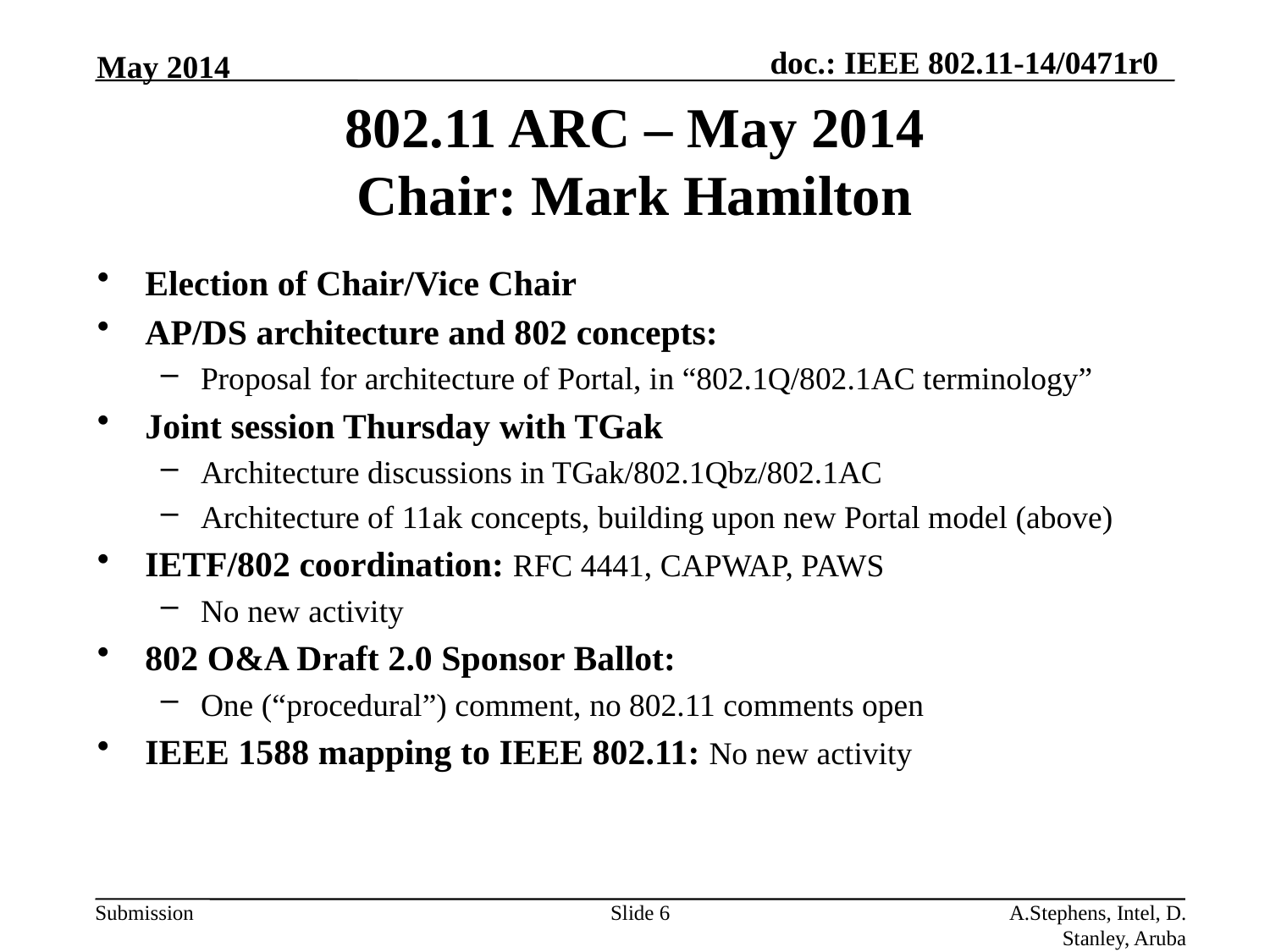

May 2014
# 802.11 ARC – May 2014 Chair: Mark Hamilton
Election of Chair/Vice Chair
AP/DS architecture and 802 concepts:
Proposal for architecture of Portal, in “802.1Q/802.1AC terminology”
Joint session Thursday with TGak
Architecture discussions in TGak/802.1Qbz/802.1AC
Architecture of 11ak concepts, building upon new Portal model (above)
IETF/802 coordination: RFC 4441, CAPWAP, PAWS
No new activity
802 O&A Draft 2.0 Sponsor Ballot:
One (“procedural”) comment, no 802.11 comments open
IEEE 1588 mapping to IEEE 802.11: No new activity

Slide 6
A.Stephens, Intel, D. Stanley, Aruba